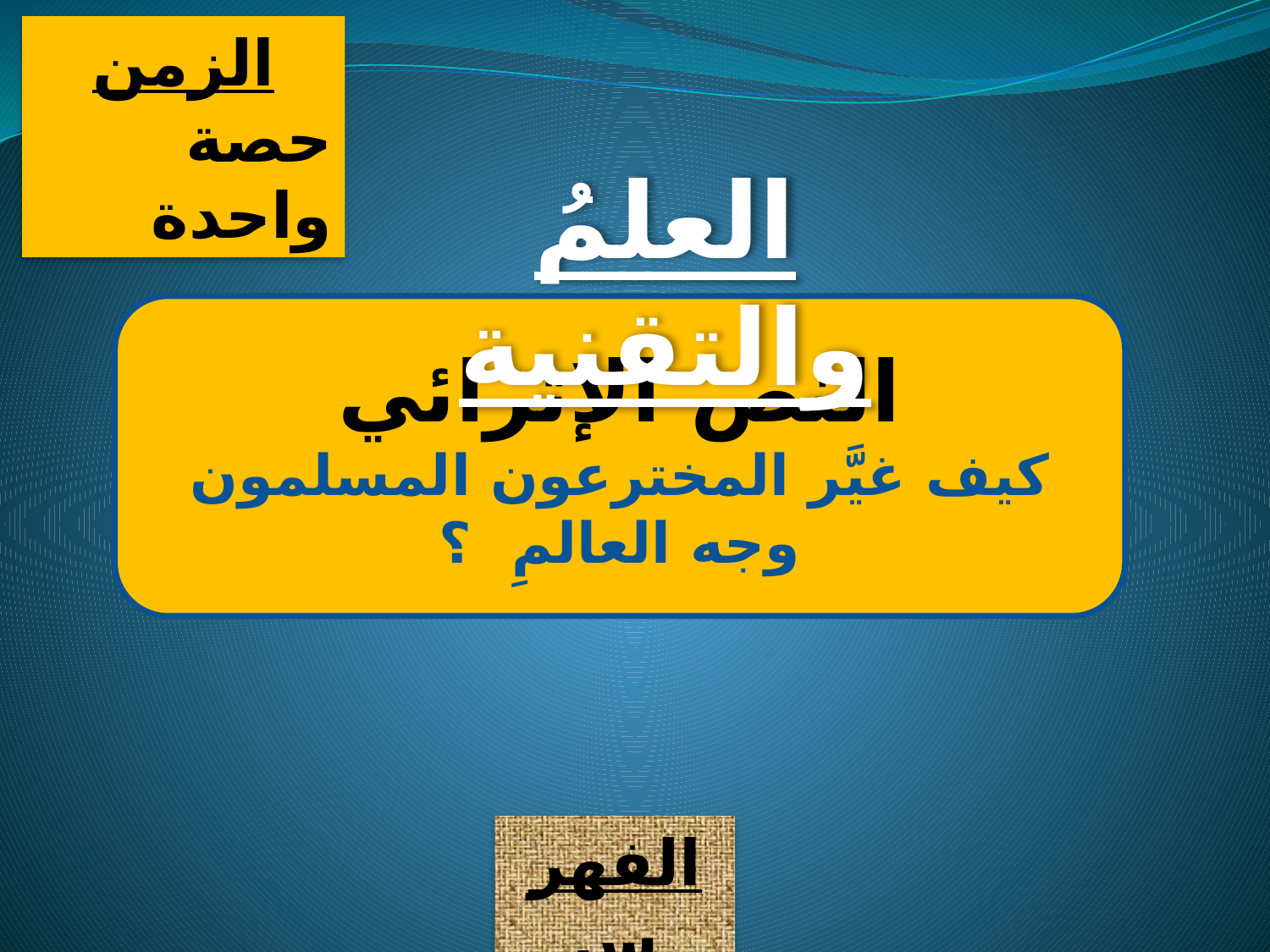

الزمن
حصة واحدة
العلمُ والتقنية
النص الإثرائي
كيف غيَّر المخترعون المسلمون وجه العالمِ  ؟
الفهرس